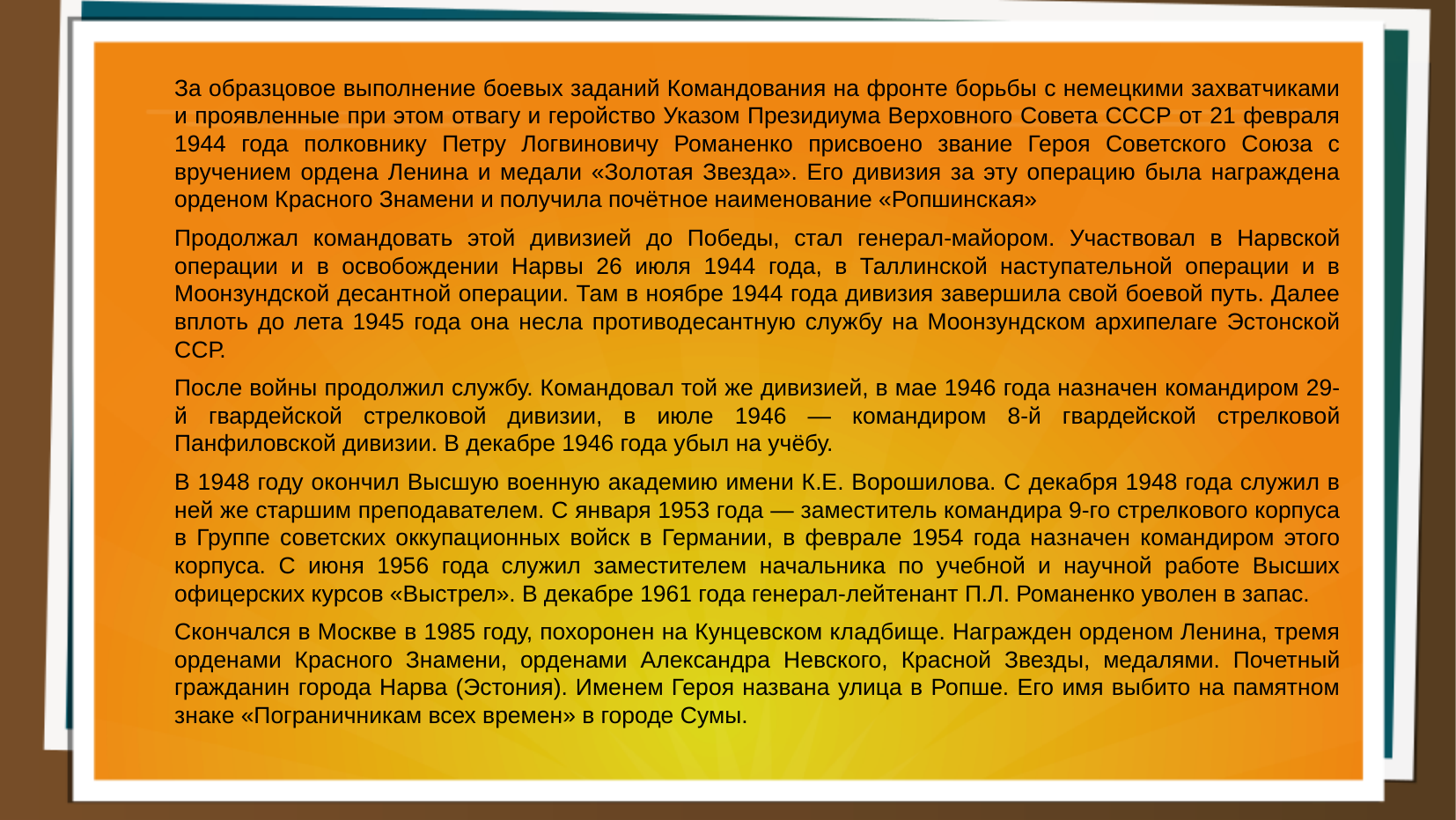

За образцовое выполнение боевых заданий Командования на фронте борьбы с немецкими захватчиками и проявленные при этом отвагу и геройство Указом Президиума Верховного Совета СССР от 21 февраля 1944 года полковнику Петру Логвиновичу Романенко присвоено звание Героя Советского Союза с вручением ордена Ленина и медали «Золотая Звезда». Его дивизия за эту операцию была награждена орденом Красного Знамени и получила почётное наименование «Ропшинская»
	Продолжал командовать этой дивизией до Победы, стал генерал-майором. Участвовал в Нарвской операции и в освобождении Нарвы 26 июля 1944 года, в Таллинской наступательной операции и в Моонзундской десантной операции. Там в ноябре 1944 года дивизия завершила свой боевой путь. Далее вплоть до лета 1945 года она несла противодесантную службу на Моонзундском архипелаге Эстонской ССР.
	После войны продолжил службу. Командовал той же дивизией, в мае 1946 года назначен командиром 29-й гвардейской стрелковой дивизии, в июле 1946 — командиром 8-й гвардейской стрелковой Панфиловской дивизии. В декабре 1946 года убыл на учёбу.
	В 1948 году окончил Высшую военную академию имени К.Е. Ворошилова. С декабря 1948 года служил в ней же старшим преподавателем. С января 1953 года — заместитель командира 9-го стрелкового корпуса в Группе советских оккупационных войск в Германии, в феврале 1954 года назначен командиром этого корпуса. С июня 1956 года служил заместителем начальника по учебной и научной работе Высших офицерских курсов «Выстрел». В декабре 1961 года генерал-лейтенант П.Л. Романенко уволен в запас.
	Скончался в Москве в 1985 году, похоронен на Кунцевском кладбище. Награжден орденом Ленина, тремя орденами Красного Знамени, орденами Александра Невского, Красной Звезды, медалями. Почетный гражданин города Нарва (Эстония). Именем Героя названа улица в Ропше. Его имя выбито на памятном знаке «Пограничникам всех времен» в городе Сумы.